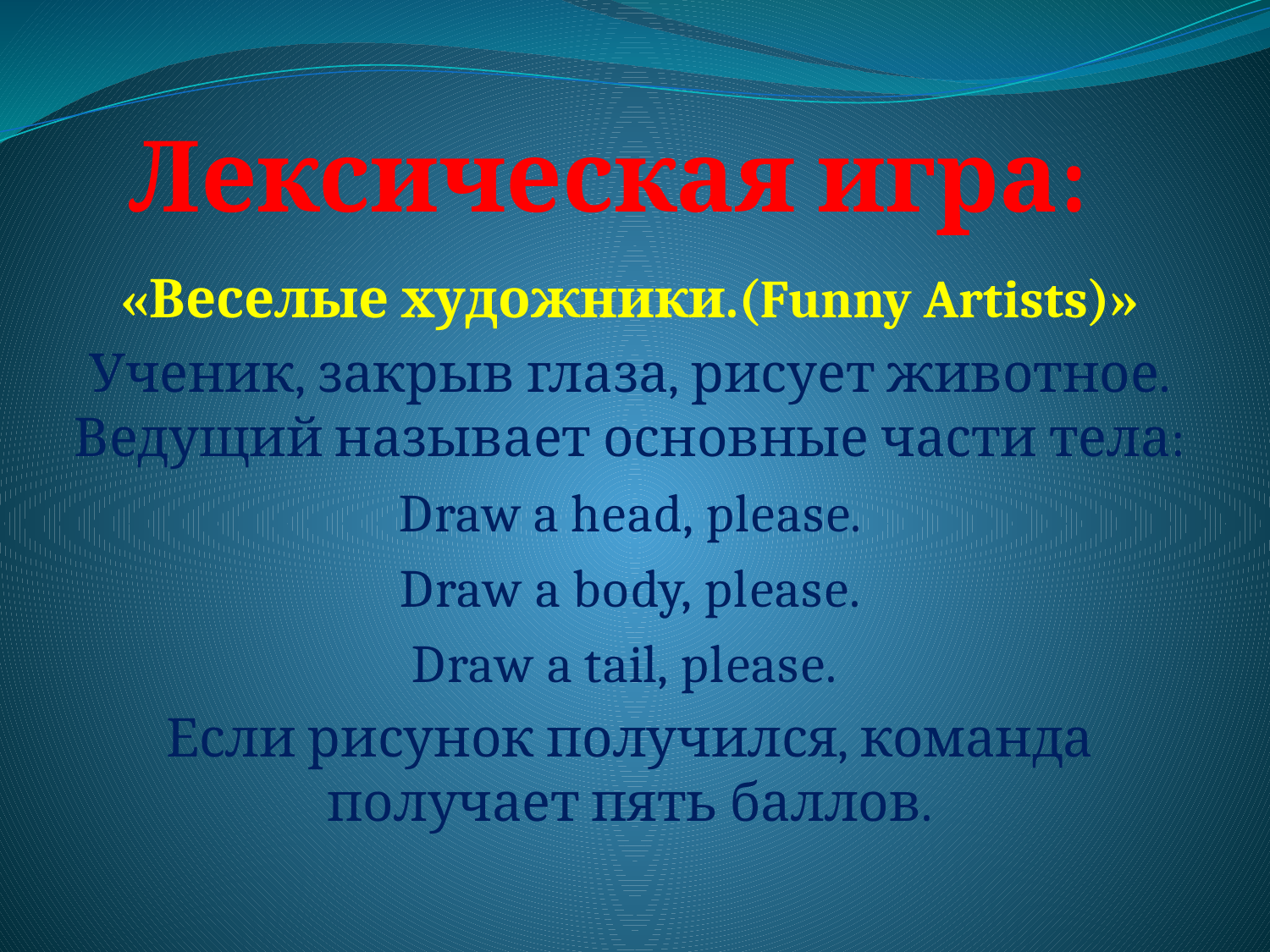

# Лексическая игра:
«Веселые художники.(Funny Artists)»
Ученик, закрыв глаза, рисует животное. Ведущий называет основные части тела:
Draw a head, please.
Draw a body, please.
Draw a tail, please.
Если рисунок получился, команда получает пять баллов.